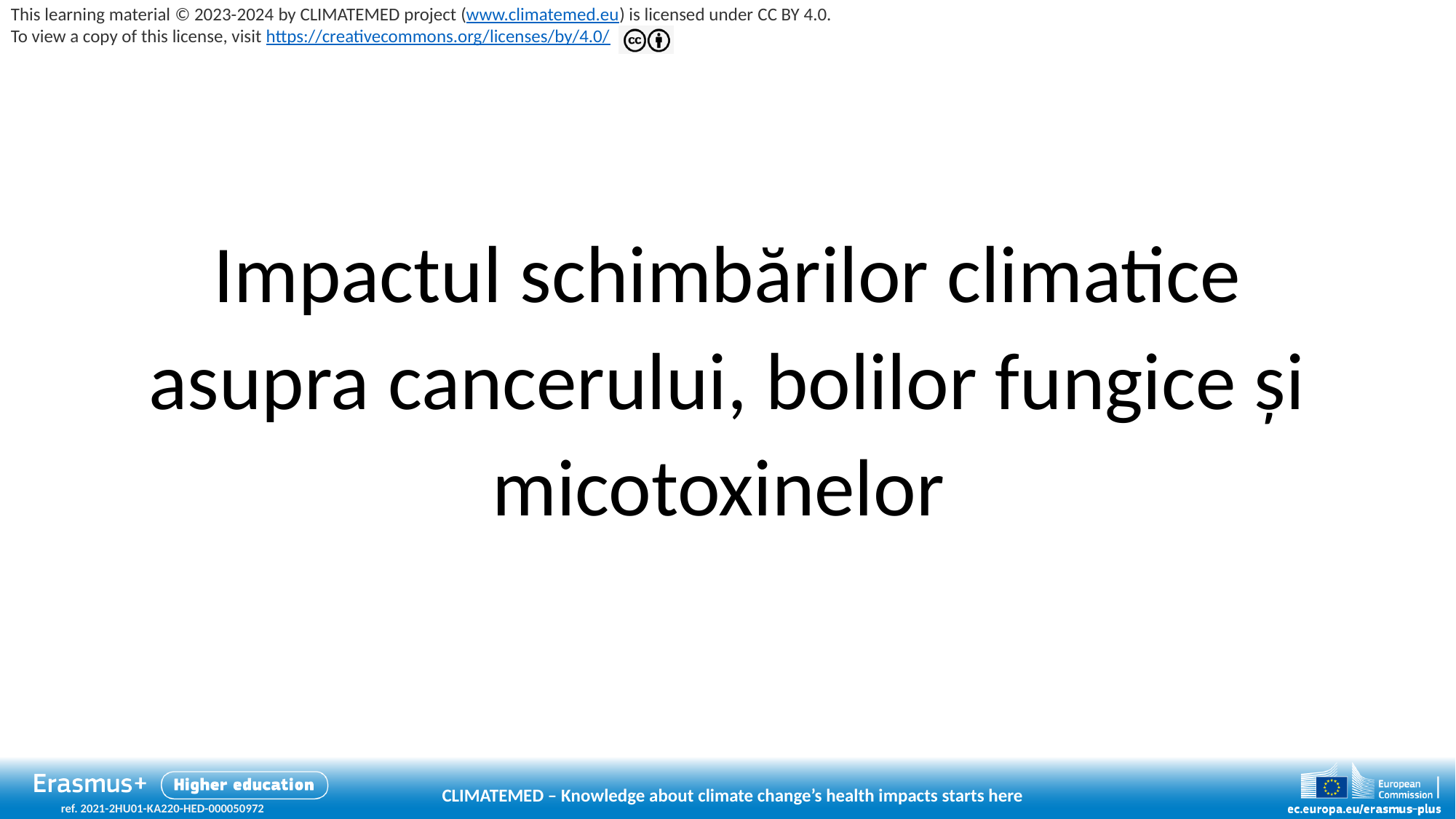

# Impactul schimbărilor climatice asupra cancerului, bolilor fungice și micotoxinelor